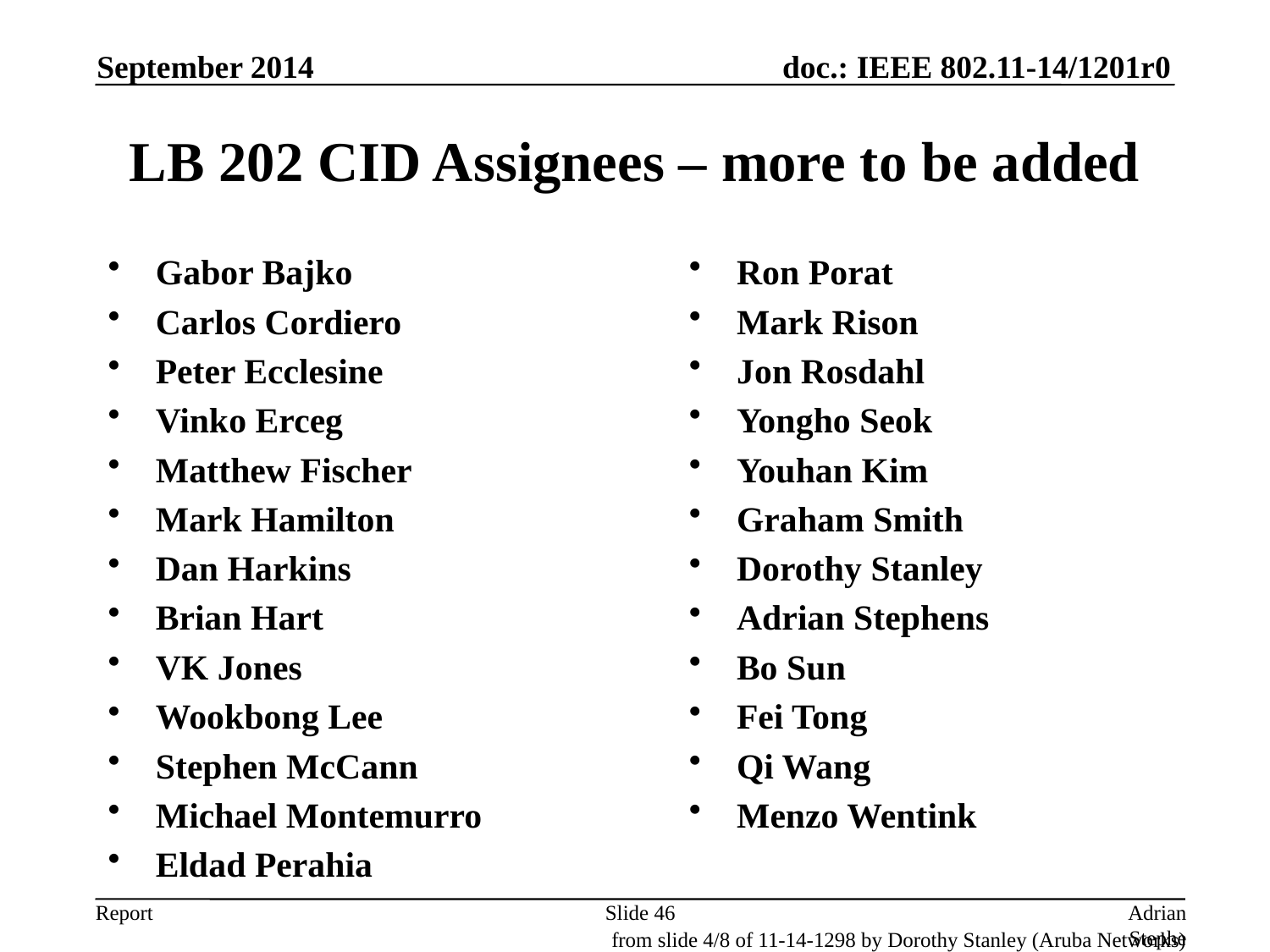

September 2014
# LB 202 CID Assignees – more to be added
Gabor Bajko
Carlos Cordiero
Peter Ecclesine
Vinko Erceg
Matthew Fischer
Mark Hamilton
Dan Harkins
Brian Hart
VK Jones
Wookbong Lee
Stephen McCann
Michael Montemurro
Eldad Perahia

Ron Porat
Mark Rison
Jon Rosdahl
Yongho Seok
Youhan Kim
Graham Smith
Dorothy Stanley
Adrian Stephens
Bo Sun
Fei Tong
Qi Wang
Menzo Wentink

Slide 46
Adrian Stephens, Intel Corporation
from slide 4/8 of 11-14-1298 by Dorothy Stanley (Aruba Networks)